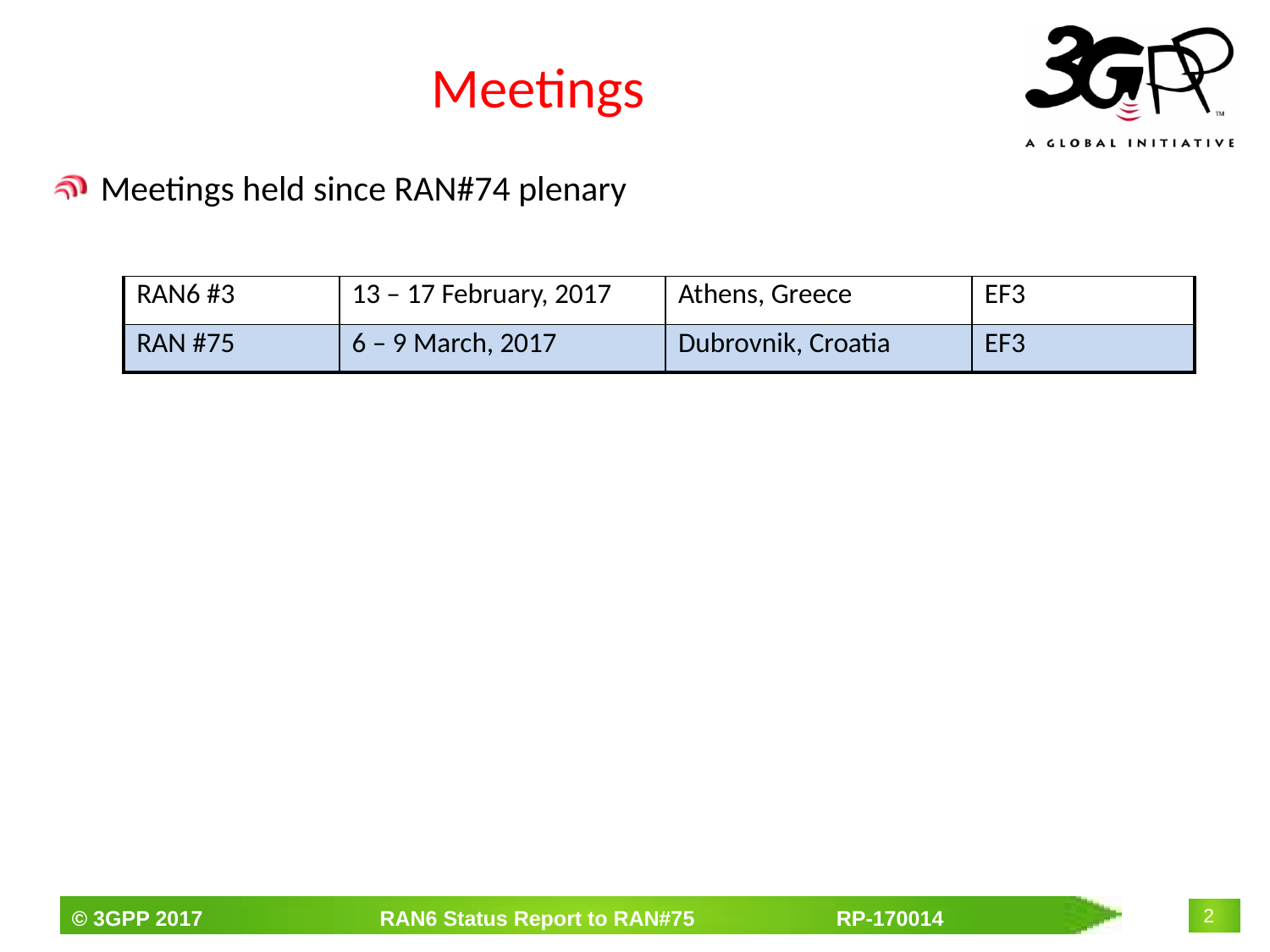

# Meetings
Meetings held since RAN#74 plenary

| RAN6 #3 | 13 – 17 February, 2017 | Athens, Greece | EF3 |
| --- | --- | --- | --- |
| RAN #75 | 6 – 9 March, 2017 | Dubrovnik, Croatia | EF3 |